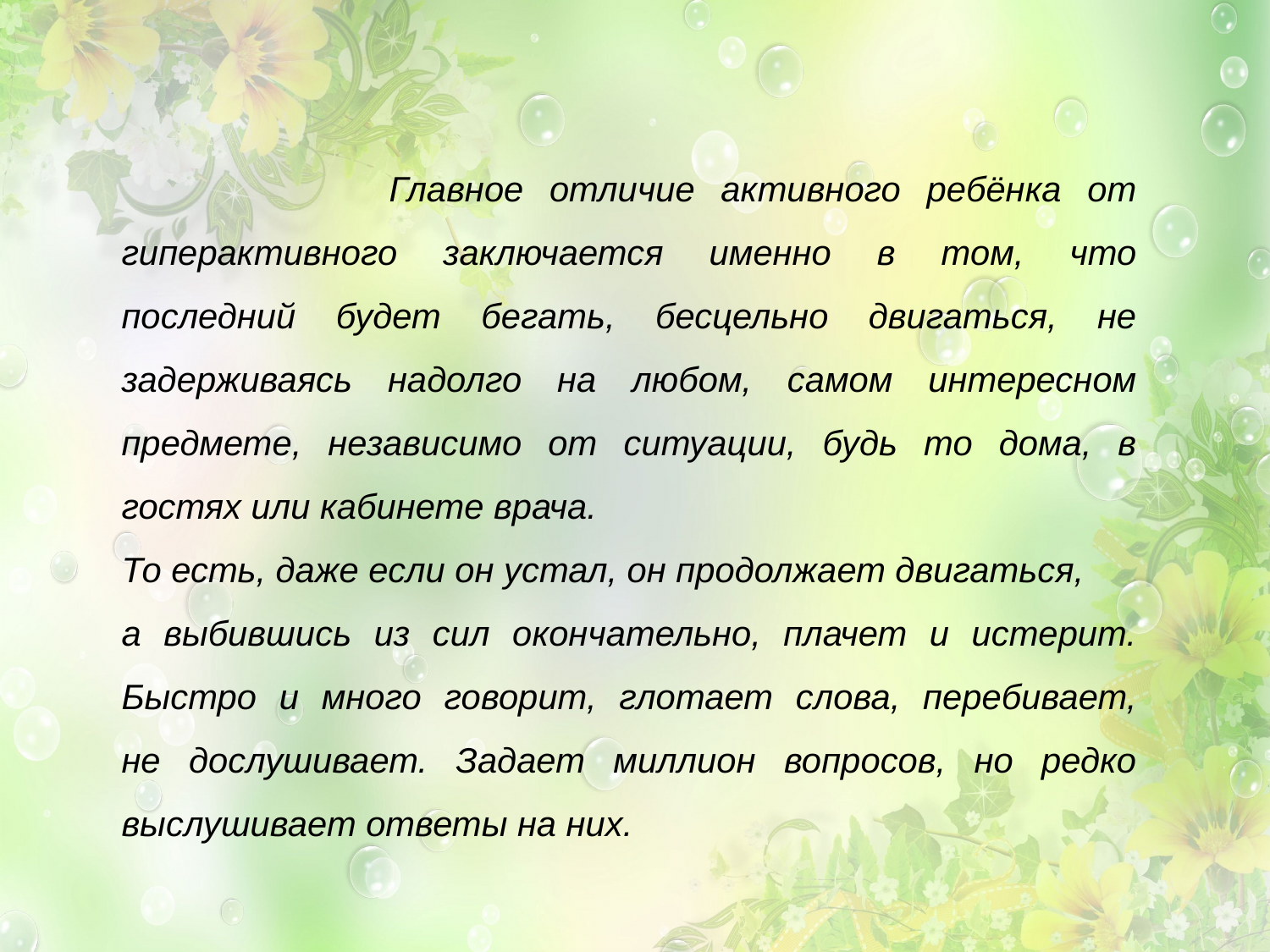

Главное отличие активного ребёнка от гиперактивного заключается именно в том, что последний будет бегать, бесцельно двигаться, не задерживаясь надолго на любом, самом интересном предмете, независимо от ситуации, будь то дома, в гостях или кабинете врача.
То есть, даже если он устал, он продолжает двигаться,
а выбившись из сил окончательно, плачет и истерит. Быстро и много говорит, глотает слова, перебивает,
не дослушивает. Задает миллион вопросов, но редко выслушивает ответы на них.